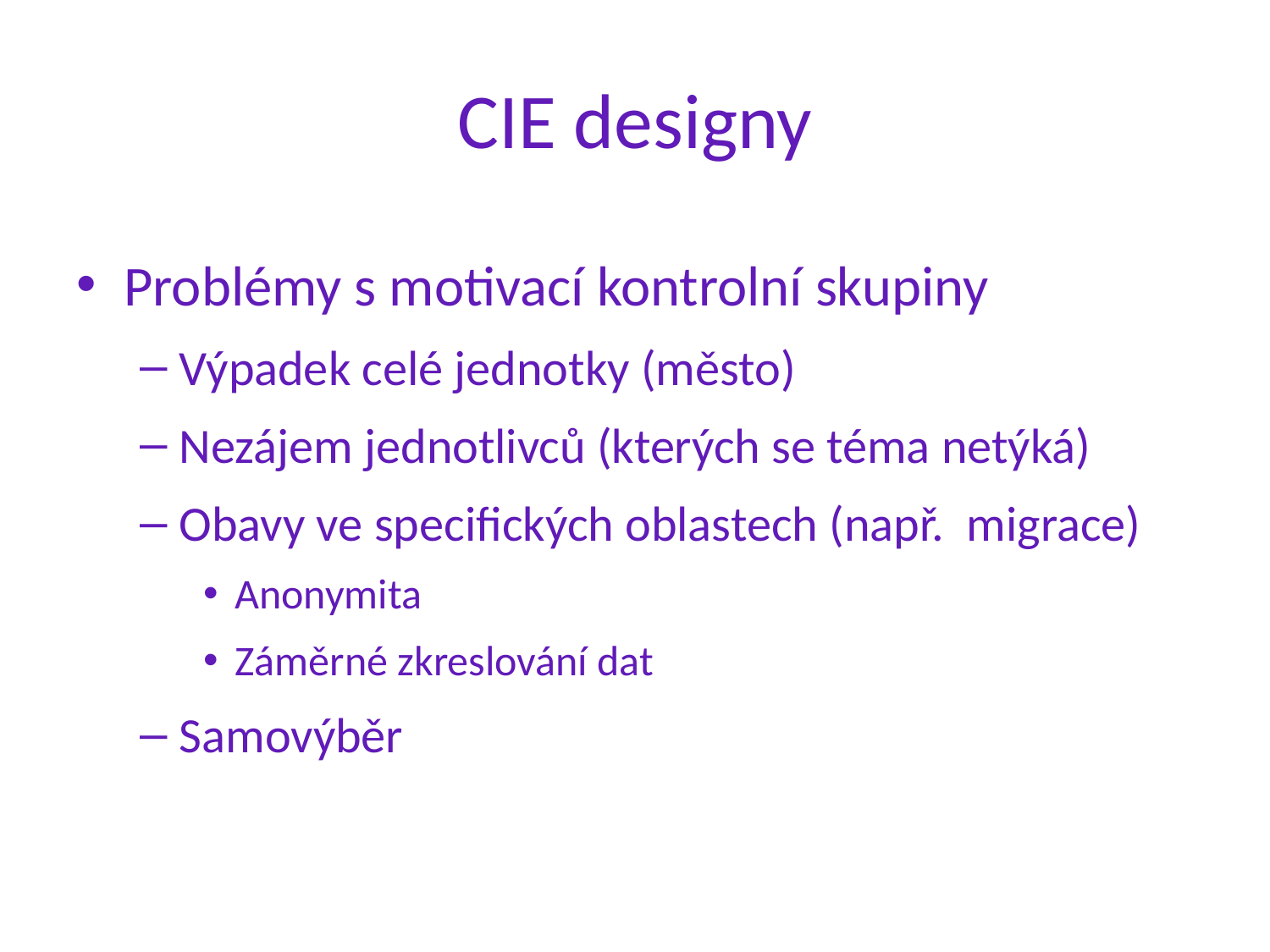

# CIE designy
Problémy s motivací kontrolní skupiny
Výpadek celé jednotky (město)
Nezájem jednotlivců (kterých se téma netýká)
Obavy ve specifických oblastech (např.  migrace)
Anonymita
Záměrné zkreslování dat
Samovýběr